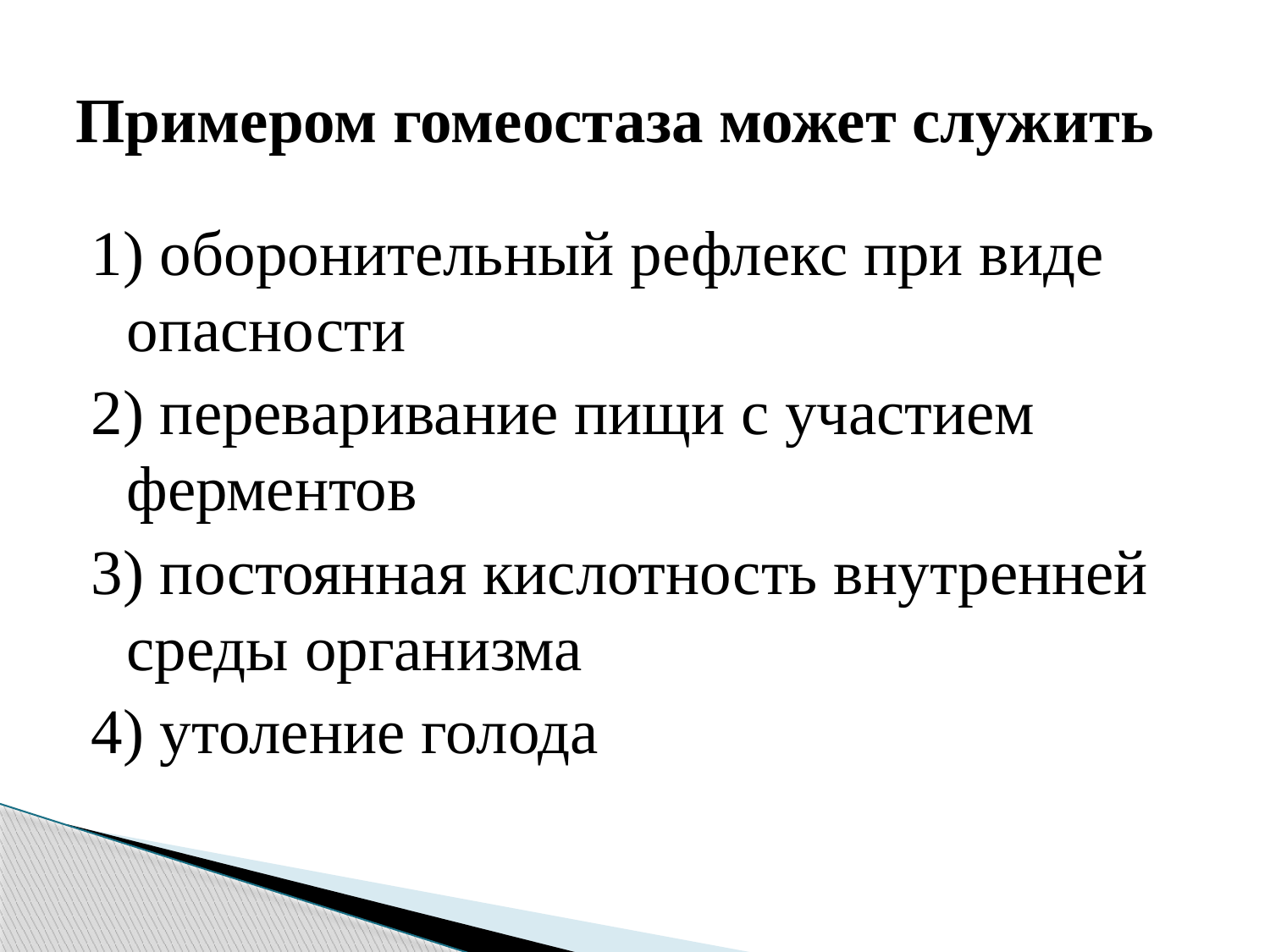

# Примером гомеостаза может служить
1) оборонительный рефлекс при виде опасности
2) переваривание пищи с участием ферментов
3) постоянная кислотность внутренней среды организма
4) утоление голода